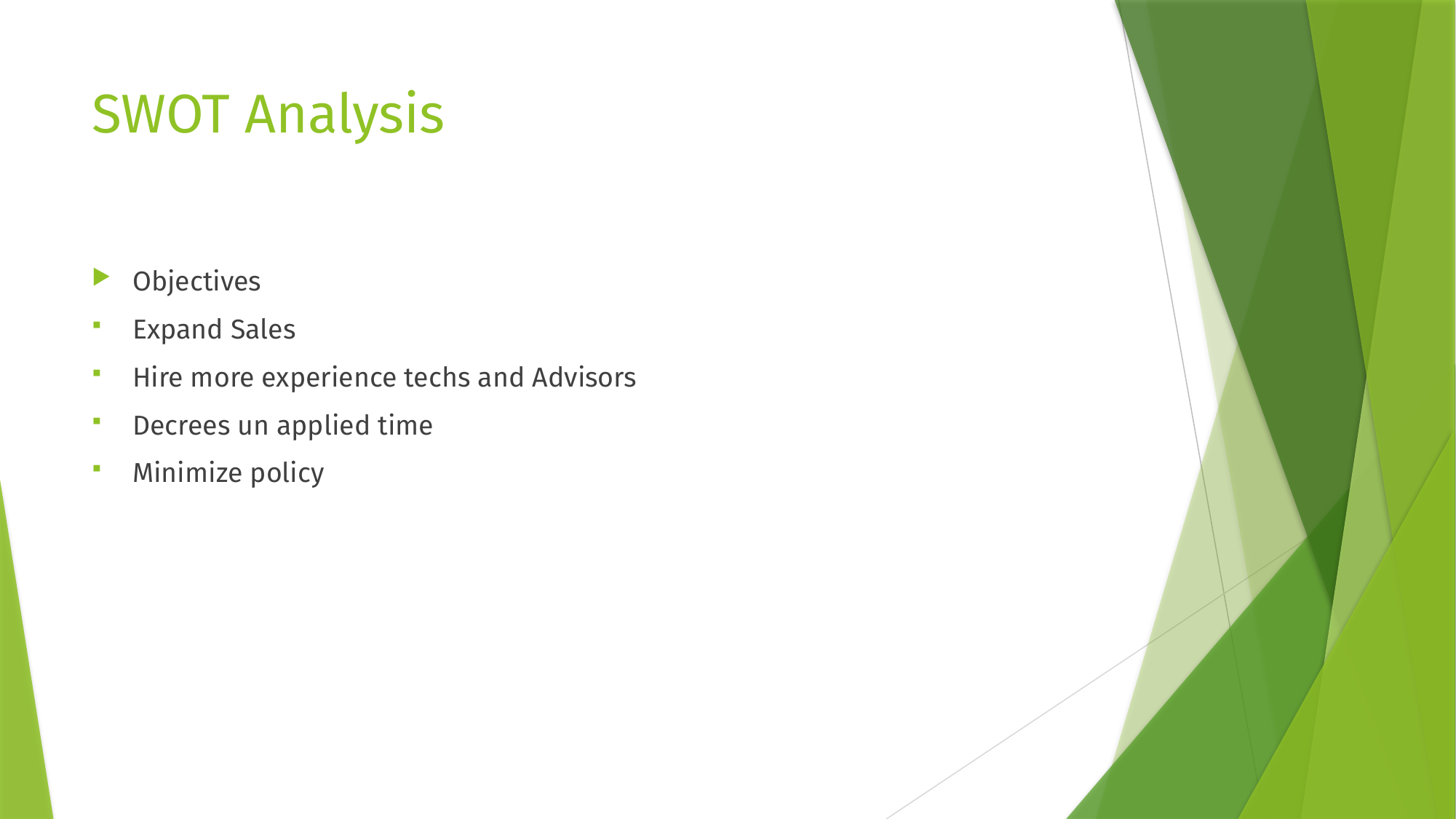

# SWOT Analysis
Objectives
Expand Sales
Hire more experience techs and Advisors
Decrees un applied time
Minimize policy